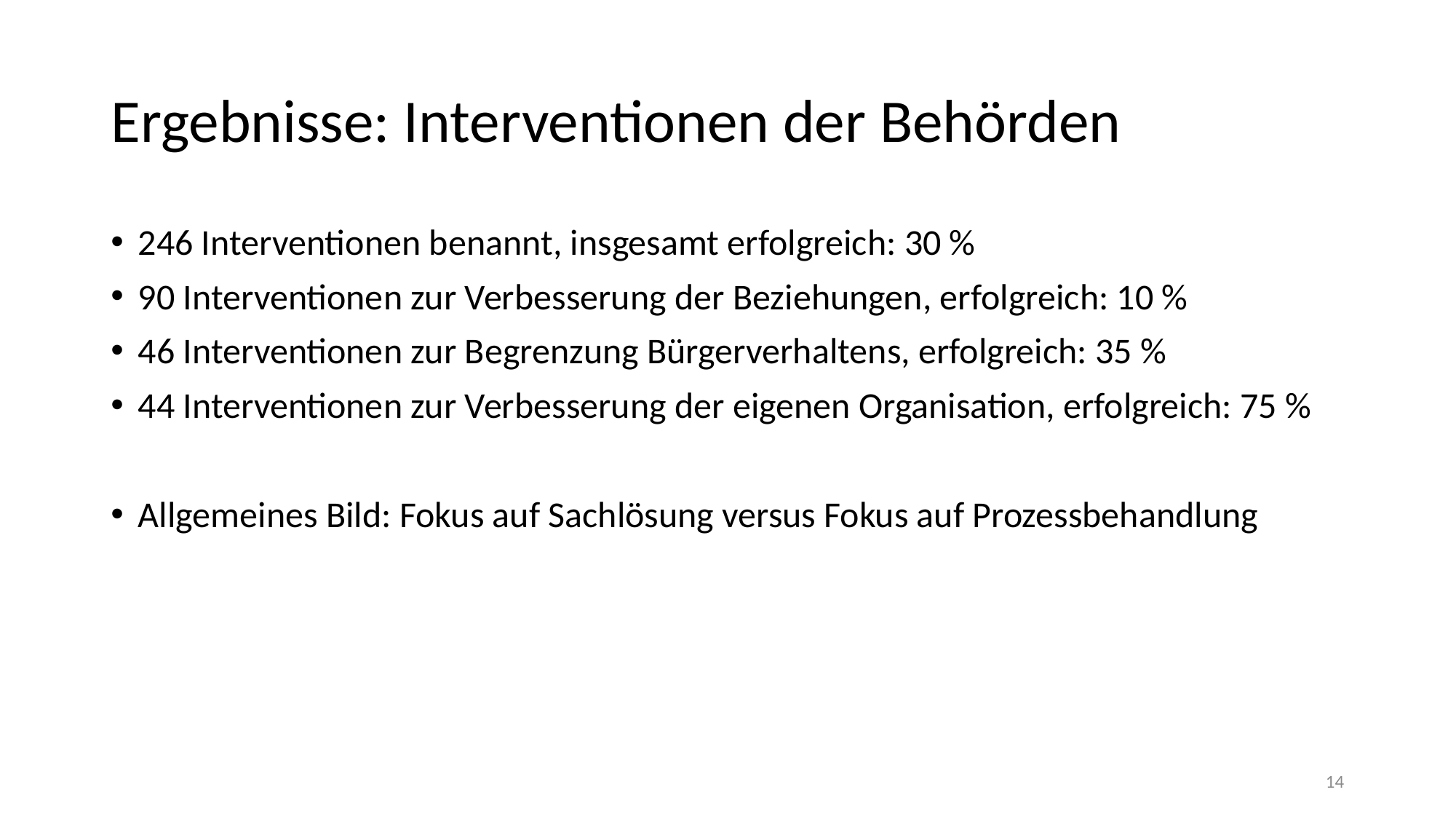

# Ergebnisse: Interventionen der Behörden
246 Interventionen benannt, insgesamt erfolgreich: 30 %
90 Interventionen zur Verbesserung der Beziehungen, erfolgreich: 10 %
46 Interventionen zur Begrenzung Bürgerverhaltens, erfolgreich: 35 %
44 Interventionen zur Verbesserung der eigenen Organisation, erfolgreich: 75 %

Allgemeines Bild: Fokus auf Sachlösung versus Fokus auf Prozessbehandlung

14